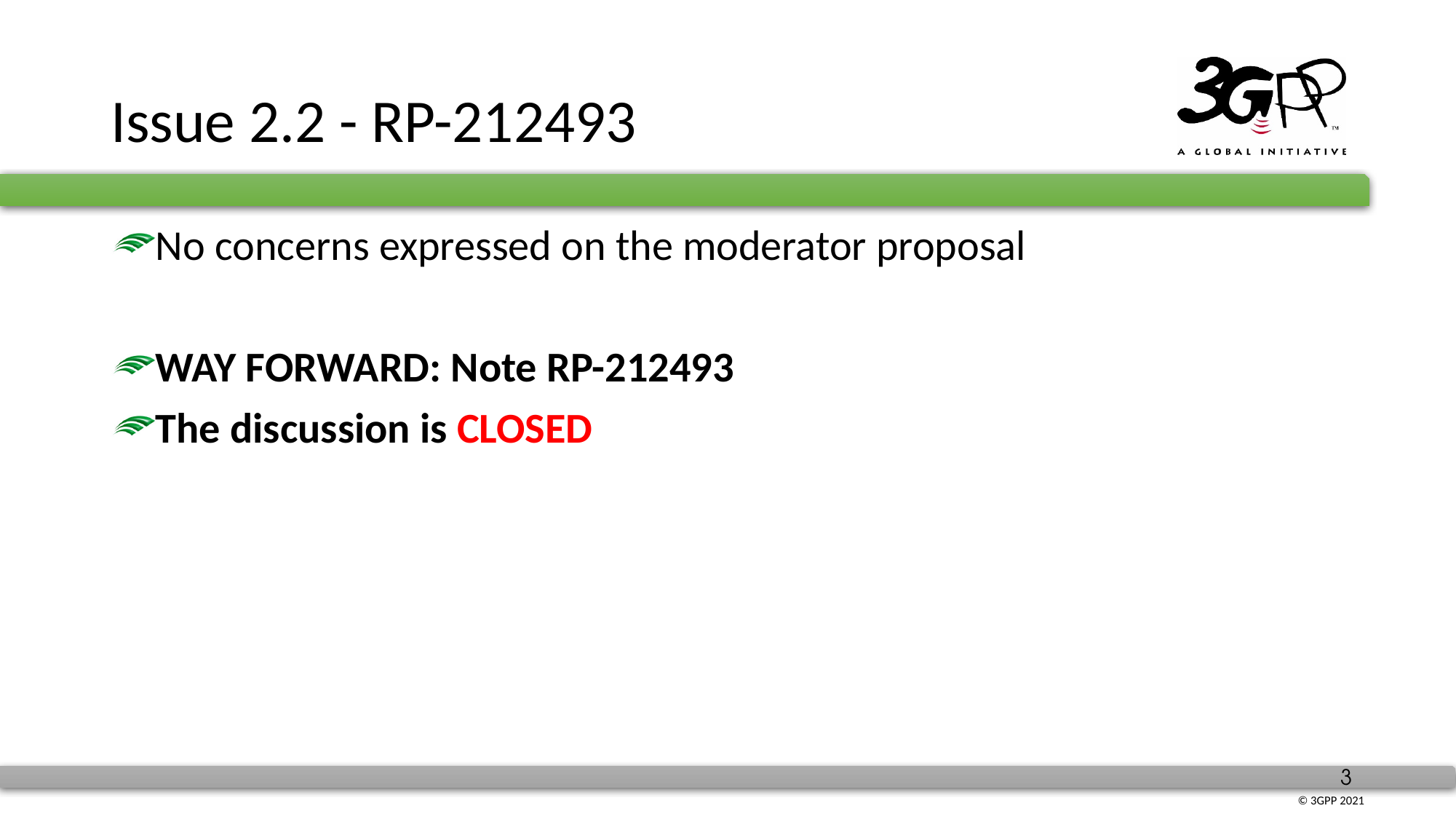

# Issue 2.2 - RP-212493
No concerns expressed on the moderator proposal

WAY FORWARD: Note RP-212493
The discussion is CLOSED